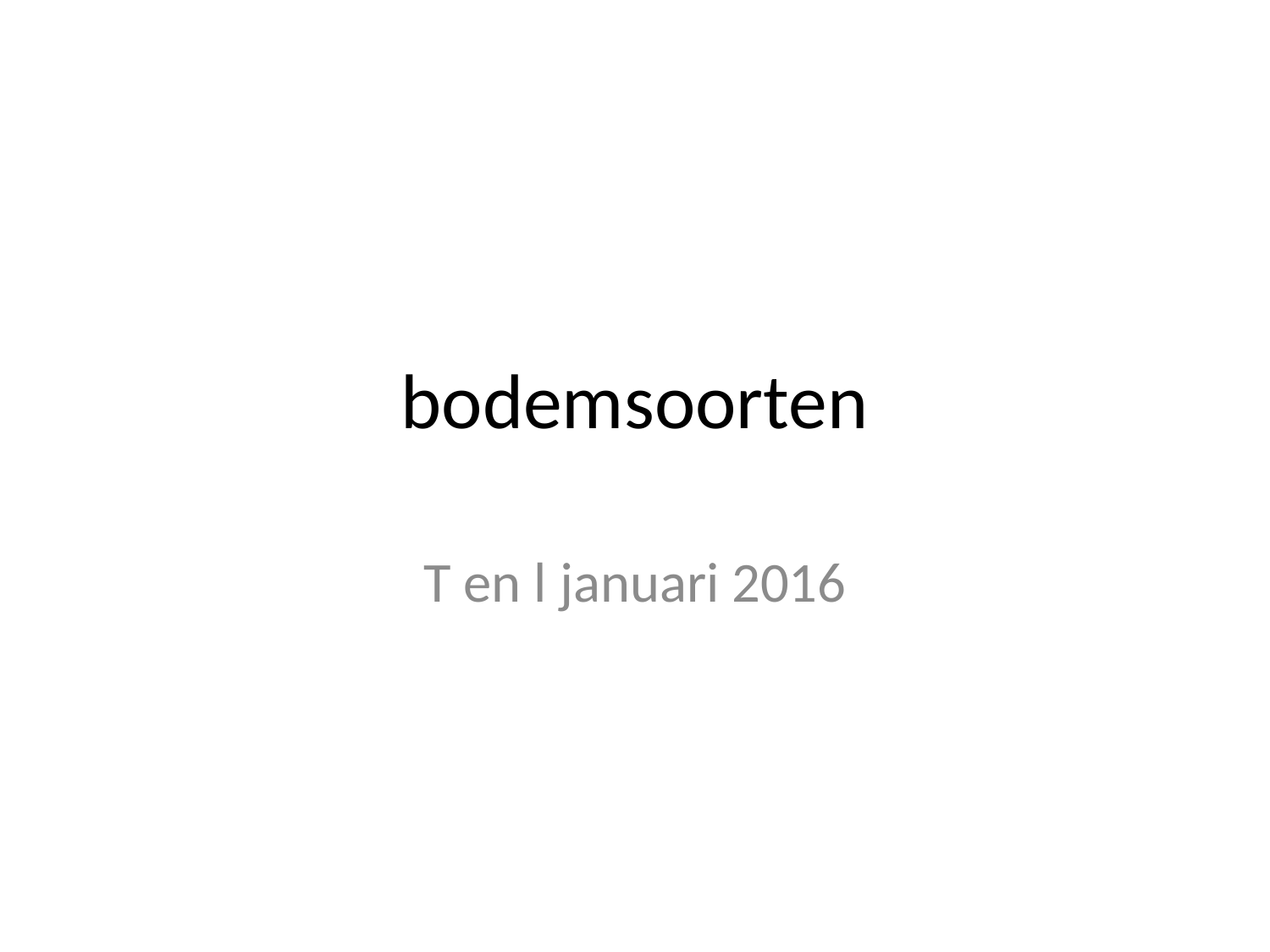

# bodemsoorten
T en l januari 2016